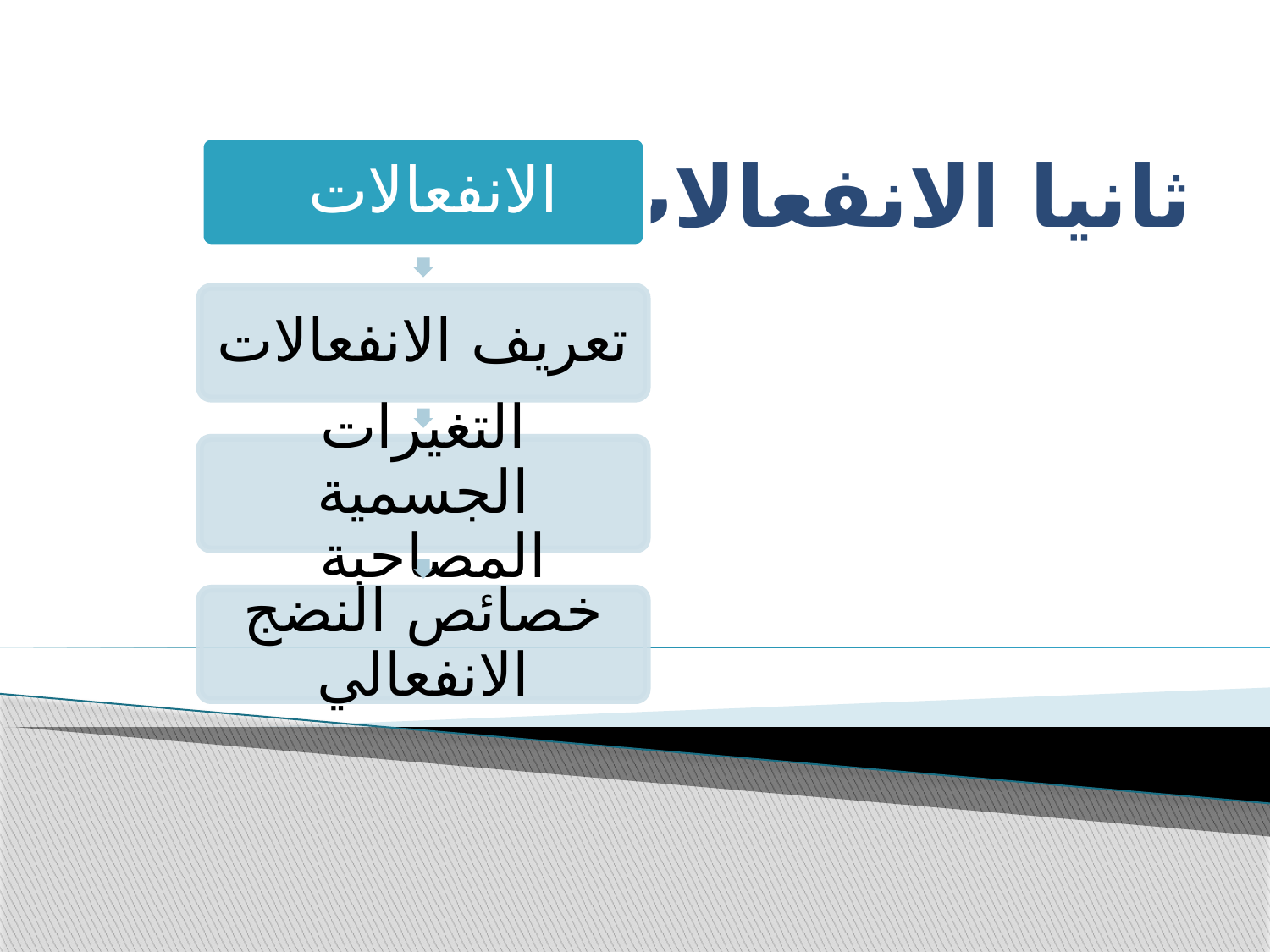

# ثانيا الانفعالات
الانفعالات
تعريف الانفعالات
التغيرات الجسمية المصاحبة
خصائص النضج الانفعالي
Company Name